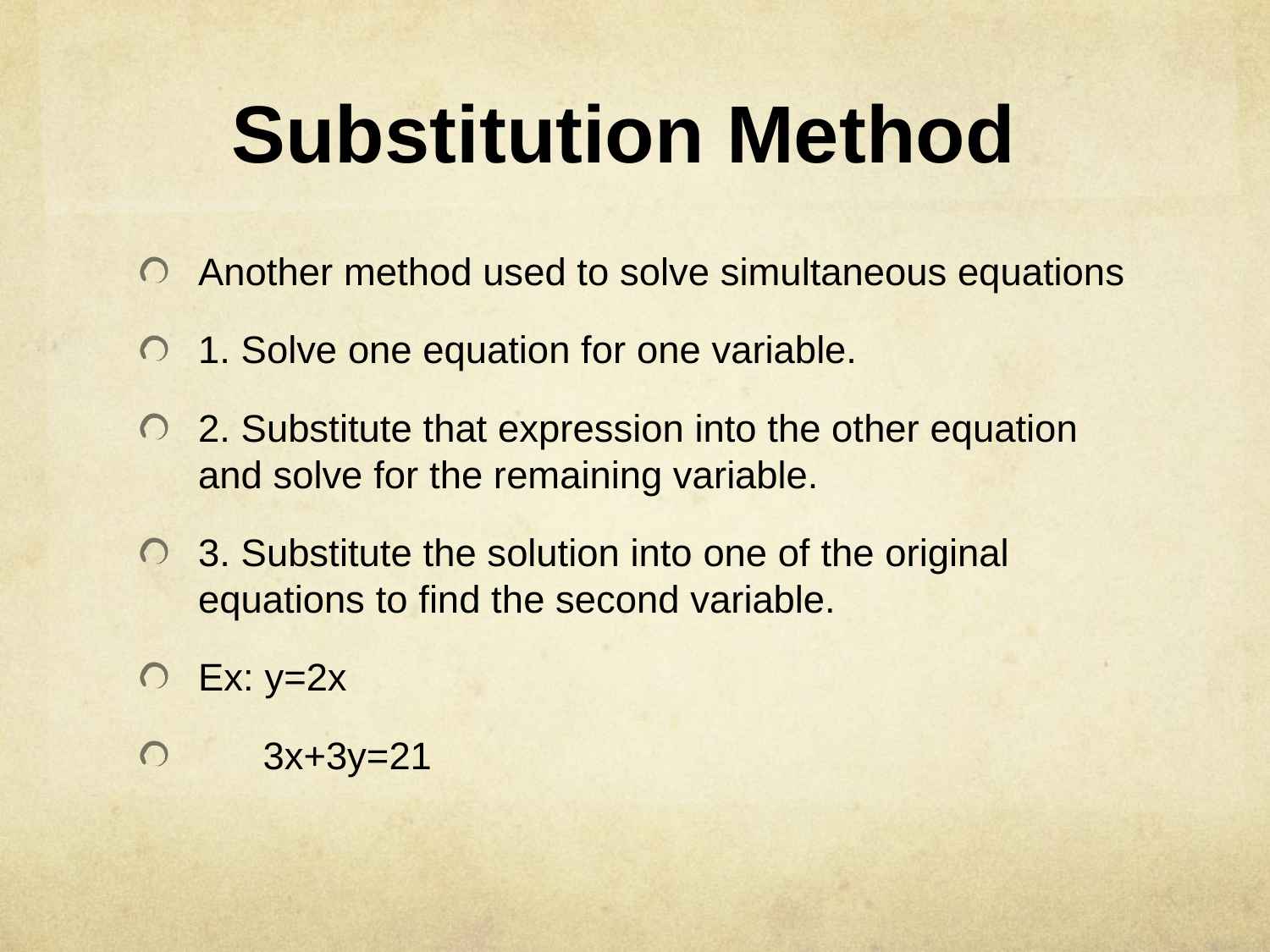

# Substitution Method
Another method used to solve simultaneous equations
1. Solve one equation for one variable.
2. Substitute that expression into the other equation and solve for the remaining variable.
3. Substitute the solution into one of the original equations to find the second variable.
Ex: y=2x
      3x+3y=21